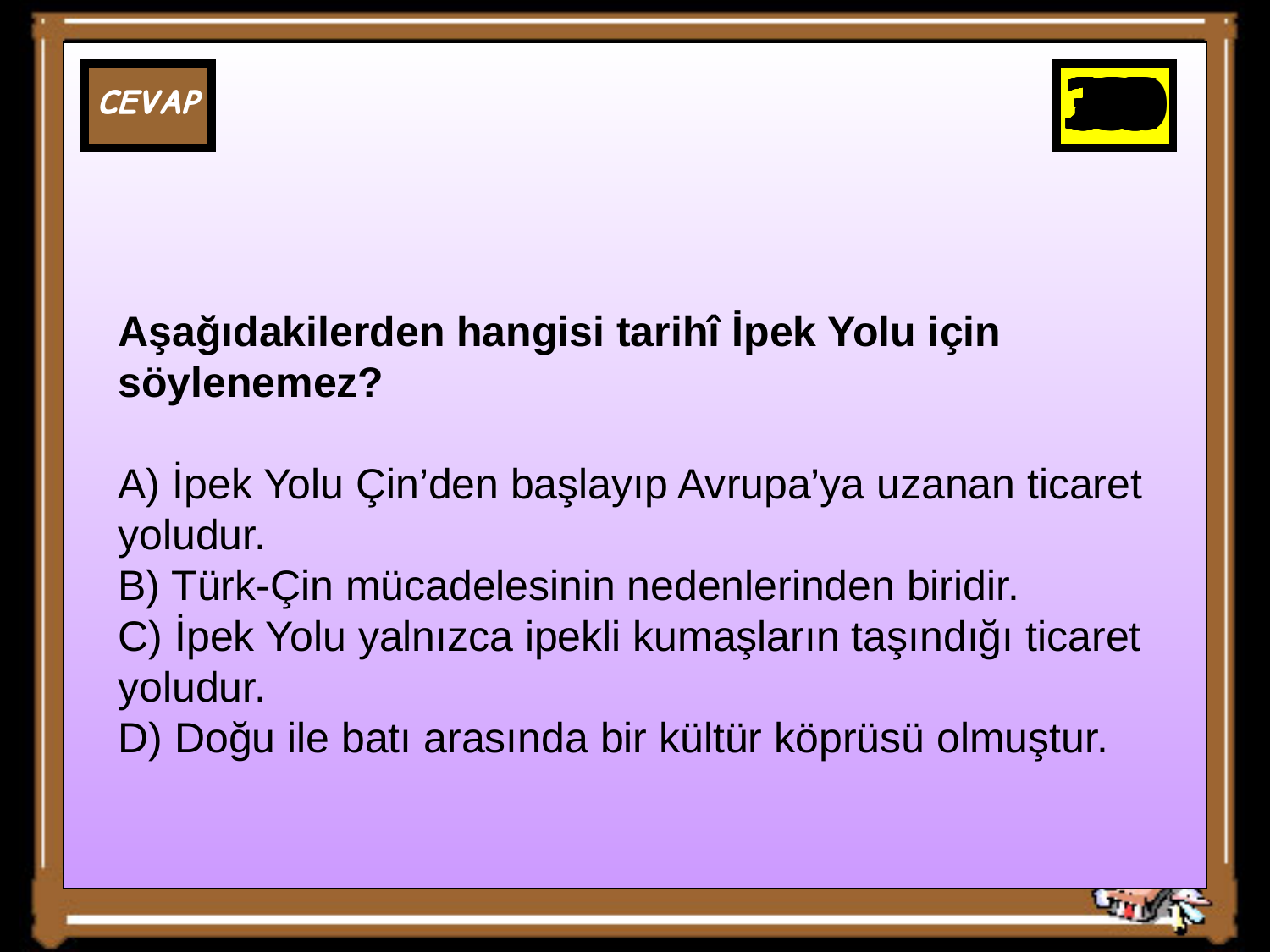

34
35
36
38
25
31
32
33
37
39
0
30
29
28
27
26
24
23
22
21
20
19
18
17
16
15
14
13
12
11
10
9
8
7
6
5
4
3
2
1
40

CEVAP
Aşağıdakilerden hangisi tarihî İpek Yolu için söylenemez?

A) İpek Yolu Çin’den başlayıp Avrupa’ya uzanan ticaret
yoludur.
B) Türk-Çin mücadelesinin nedenlerinden biridir.
C) İpek Yolu yalnızca ipekli kumaşların taşındığı ticaret
yoludur.
D) Doğu ile batı arasında bir kültür köprüsü olmuştur.